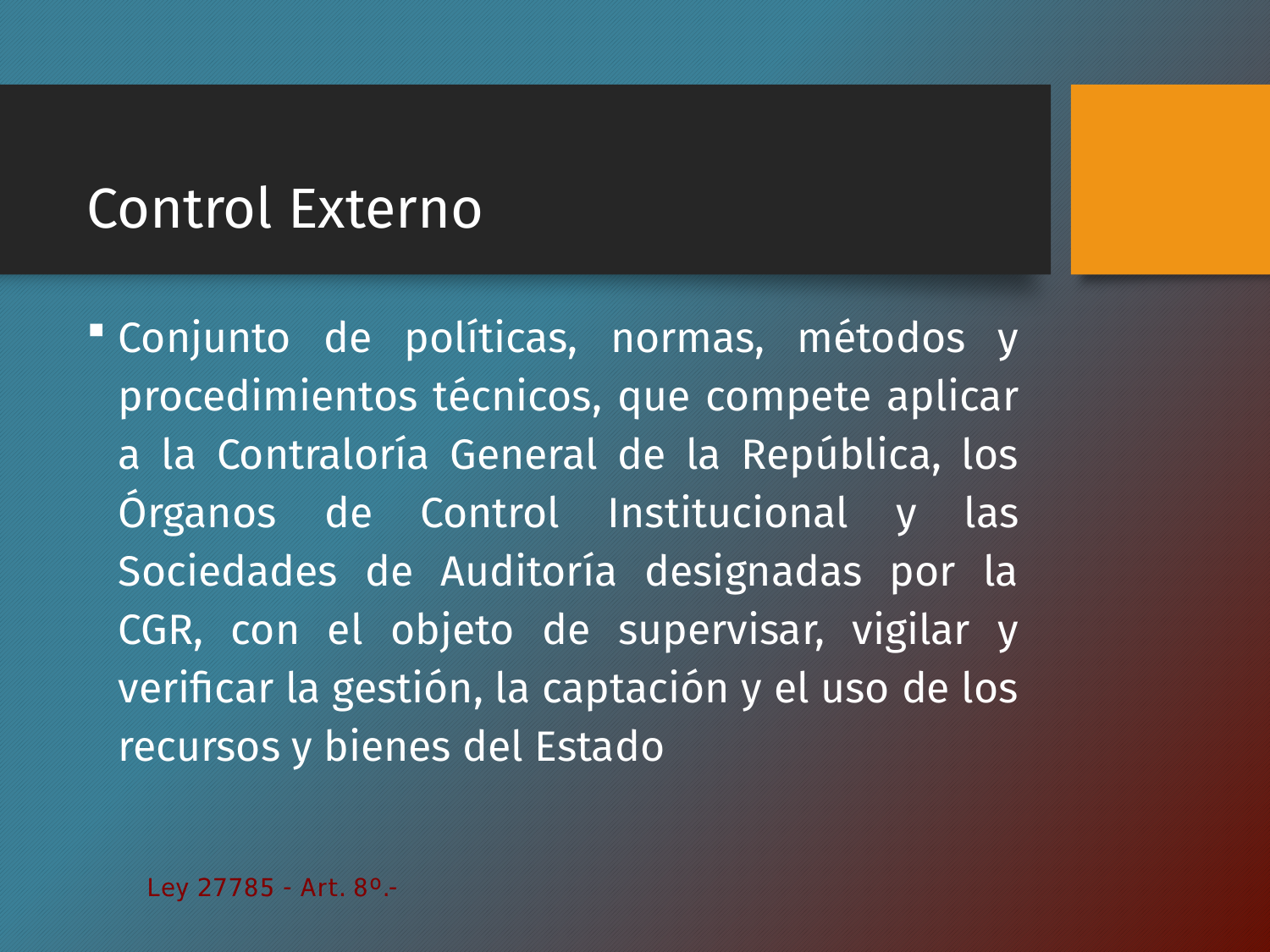

# Control Externo
Conjunto de políticas, normas, métodos y procedimientos técnicos, que compete aplicar a la Contraloría General de la República, los Órganos de Control Institucional y las Sociedades de Auditoría designadas por la CGR, con el objeto de supervisar, vigilar y verificar la gestión, la captación y el uso de los recursos y bienes del Estado

Ley 27785 - Art. 8º.-